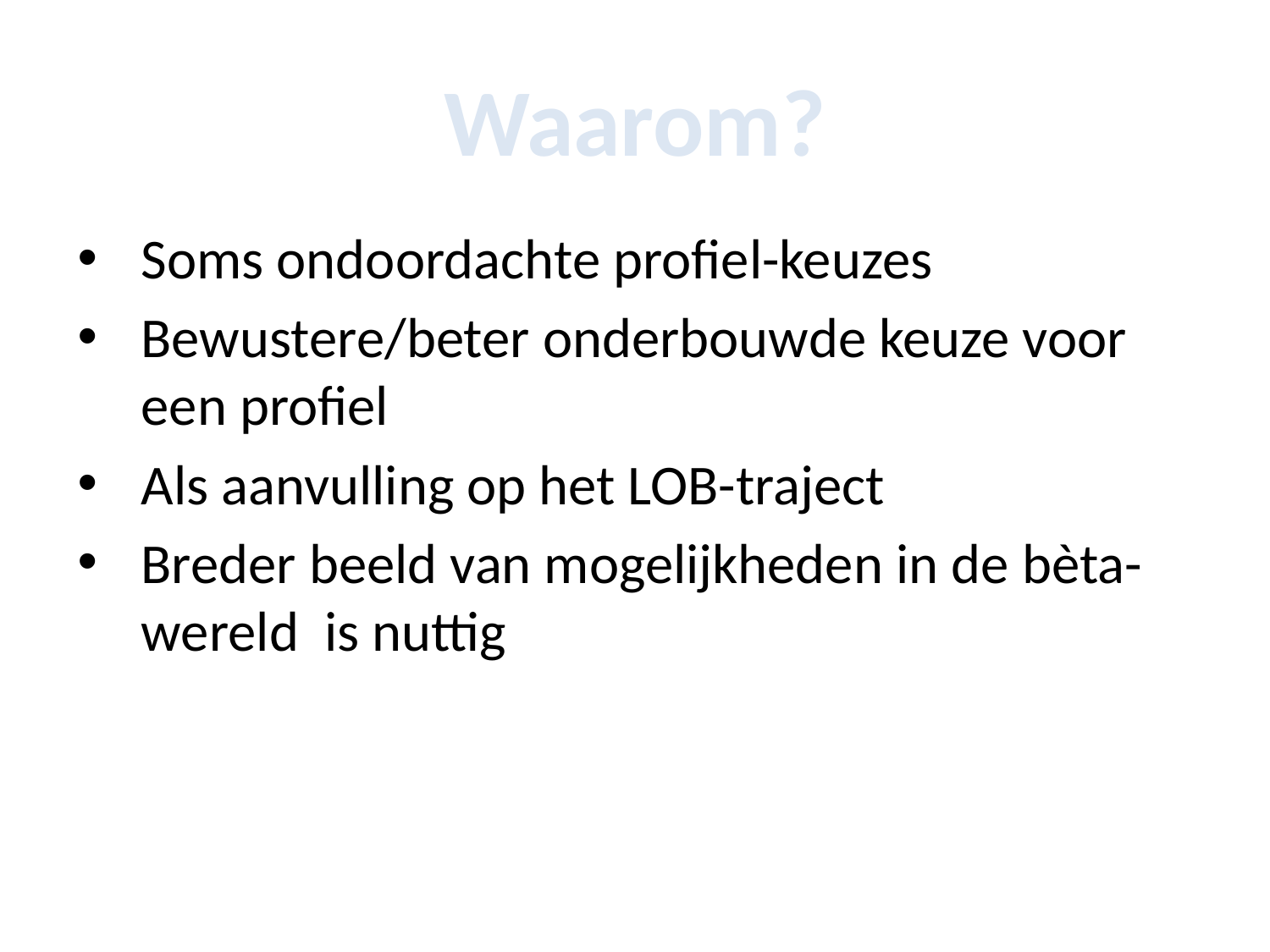

# Waarom?
Soms ondoordachte profiel-keuzes
Bewustere/beter onderbouwde keuze voor een profiel
Als aanvulling op het LOB-traject
Breder beeld van mogelijkheden in de bèta-wereld  is nuttig